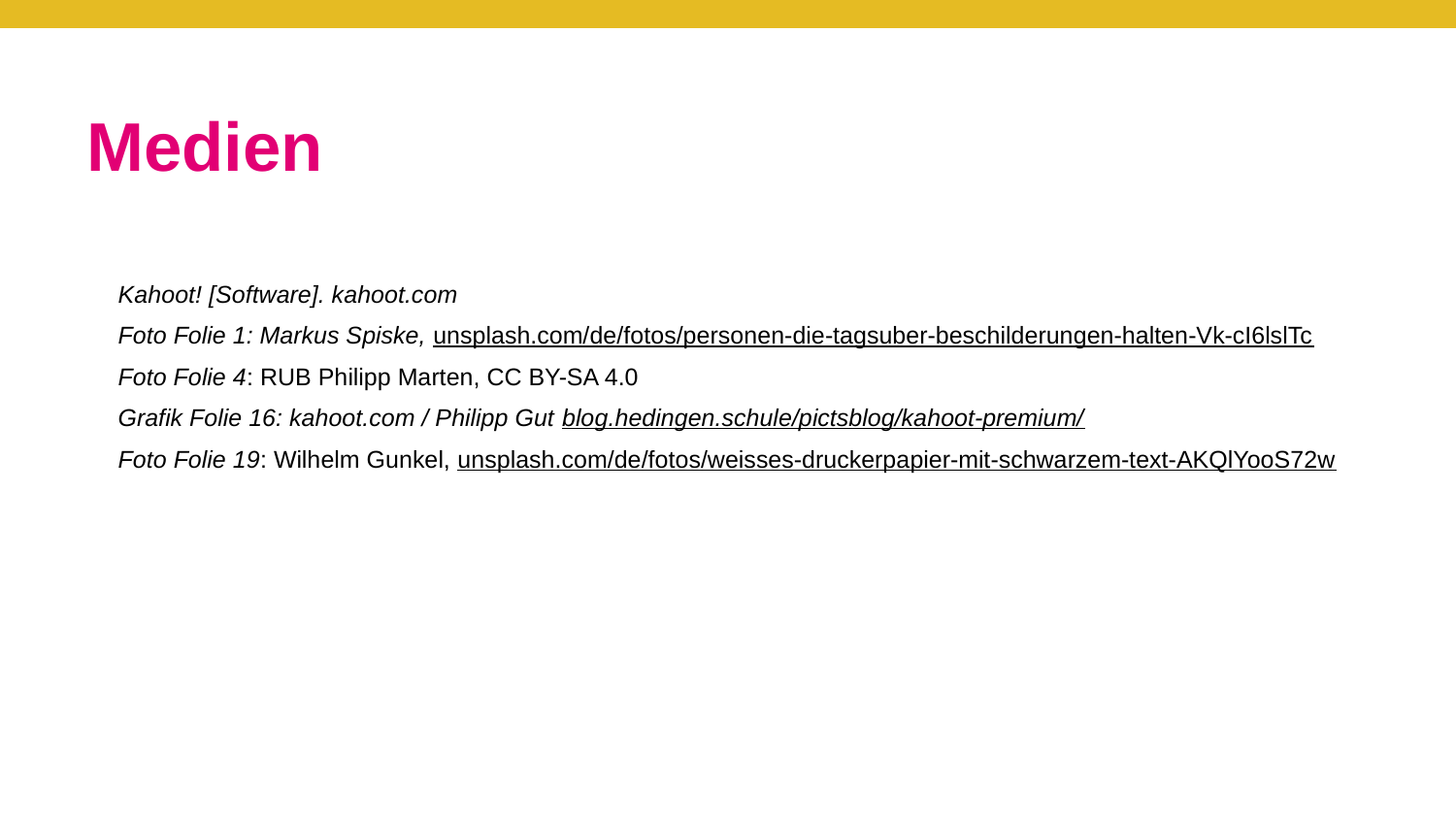

# Medien
Kahoot! [Software]. kahoot.com
Foto Folie 1: Markus Spiske, unsplash.com/de/fotos/personen-die-tagsuber-beschilderungen-halten-Vk-cI6lslTc
Foto Folie 4: RUB Philipp Marten, CC BY-SA 4.0
Grafik Folie 16: kahoot.com / Philipp Gut blog.hedingen.schule/pictsblog/kahoot-premium/
Foto Folie 19: Wilhelm Gunkel, unsplash.com/de/fotos/weisses-druckerpapier-mit-schwarzem-text-AKQlYooS72w